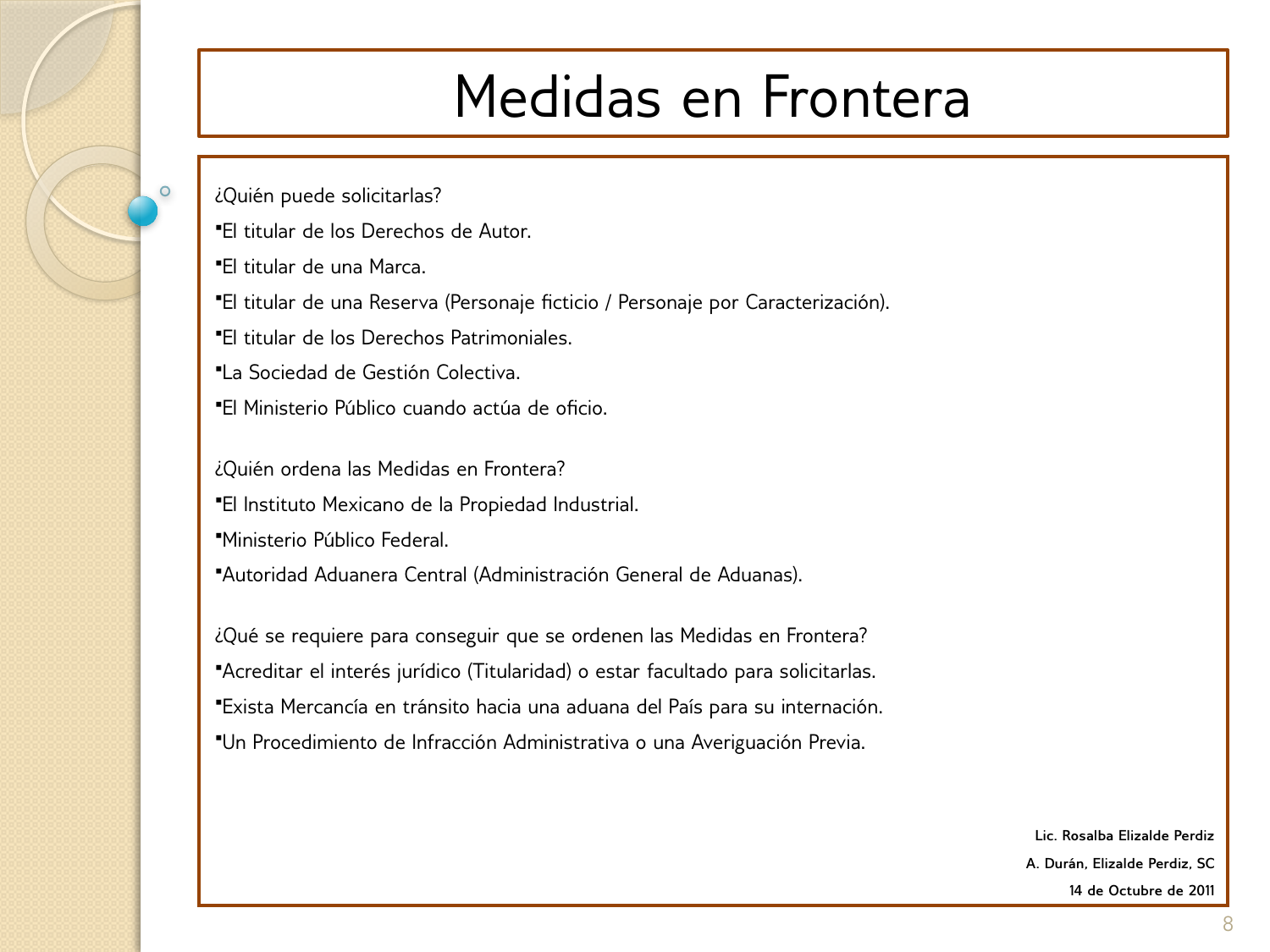

# Medidas en Frontera

¿Quién puede solicitarlas?
El titular de los Derechos de Autor.
El titular de una Marca.
El titular de una Reserva (Personaje ficticio / Personaje por Caracterización).
El titular de los Derechos Patrimoniales.
La Sociedad de Gestión Colectiva.
El Ministerio Público cuando actúa de oficio.

¿Quién ordena las Medidas en Frontera?
El Instituto Mexicano de la Propiedad Industrial.
Ministerio Público Federal.
Autoridad Aduanera Central (Administración General de Aduanas).

¿Qué se requiere para conseguir que se ordenen las Medidas en Frontera?
Acreditar el interés jurídico (Titularidad) o estar facultado para solicitarlas.
Exista Mercancía en tránsito hacia una aduana del País para su internación.
Un Procedimiento de Infracción Administrativa o una Averiguación Previa.

Lic. Rosalba Elizalde Perdiz
A. Durán, Elizalde Perdiz, SC
14 de Octubre de 2011
8